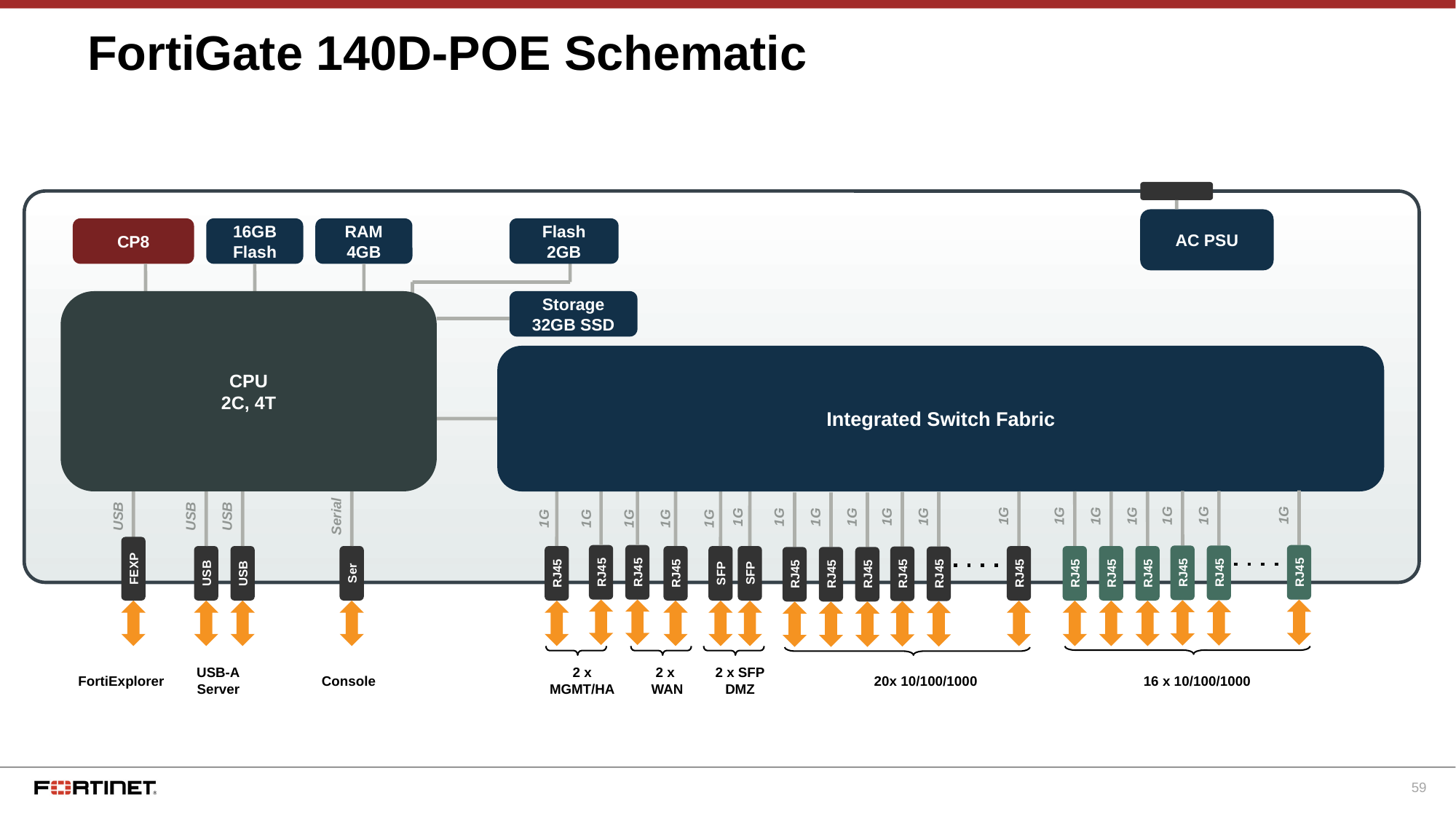

# FortiGate 140D-POE Schematic

AC PSU
CP8
16GB Flash
RAM
4GB
Flash
2GB

CPU
2C, 4T
Storage
32GB SSD

Integrated Switch Fabric

1G
1G
1G
1G
1G
1G
1G
USB
USB
Serial
USB
1G
1G
1G
1G
1G
1G
1G
1G
1G
1G
1G

FEXP
RJ45
RJ45
RJ45
RJ45
RJ45
RJ45
RJ45
SFP
USB
Ser
RJ45
RJ45
RJ45
USB
RJ45
SFP
RJ45
RJ45
RJ45
RJ45
RJ45

USB-A
Server
2 x
MGMT/HA
2 x
WAN
2 x SFP
DMZ
FortiExplorer
Console
20x 10/100/1000
16 x 10/100/1000